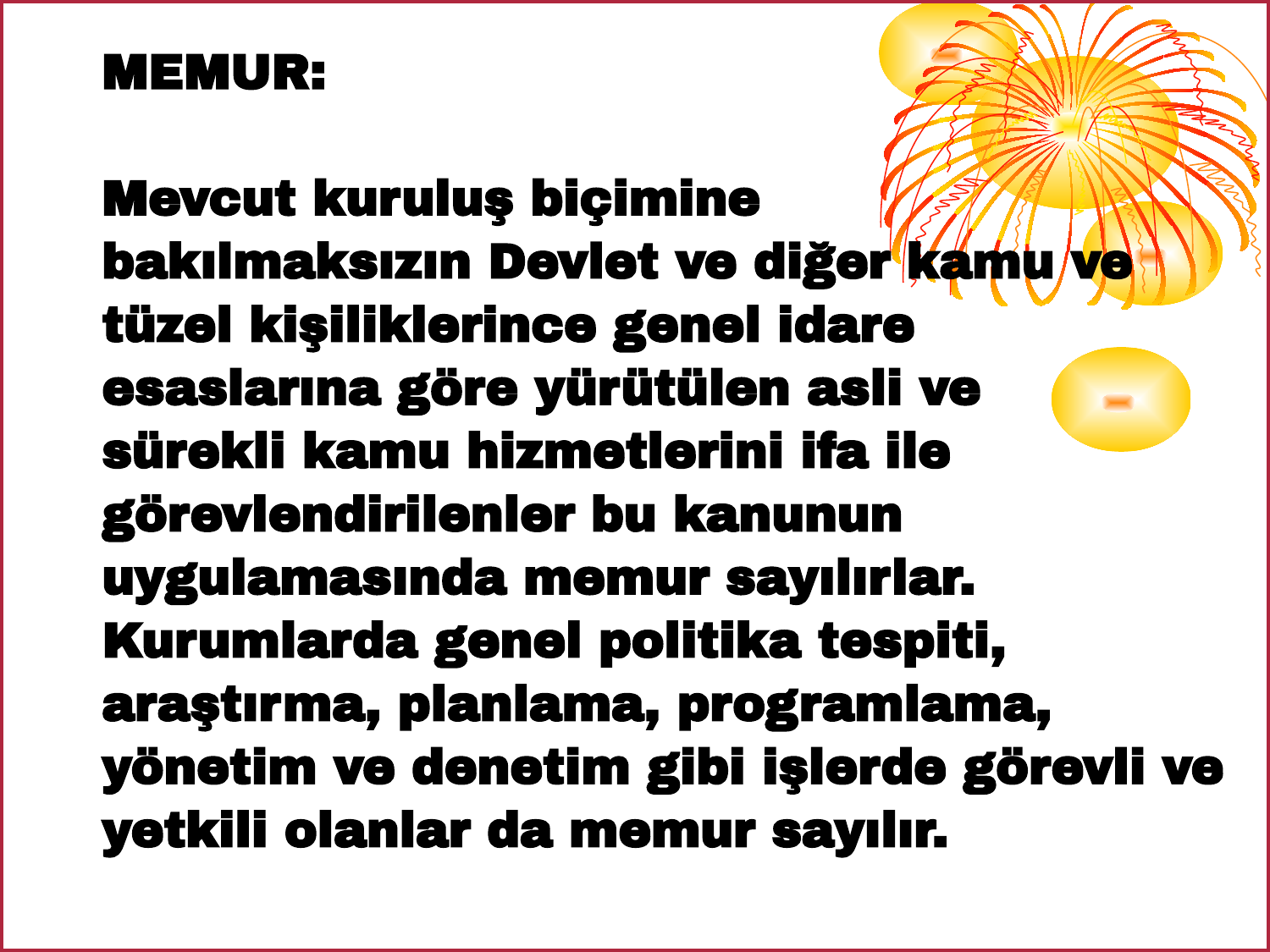

|  |
| --- |
MEMUR:

Mevcut kuruluş biçimine
bakılmaksızın Devlet ve diğer kamu ve
tüzel kişiliklerince genel idare
esaslarına göre yürütülen asli ve
sürekli kamu hizmetlerini ifa ile
görevlendirilenler bu kanunun
uygulamasında memur sayılırlar.
Kurumlarda genel politika tespiti,
araştırma, planlama, programlama,
yönetim ve denetim gibi işlerde görevli ve
yetkili olanlar da memur sayılır.

|  |
| --- |